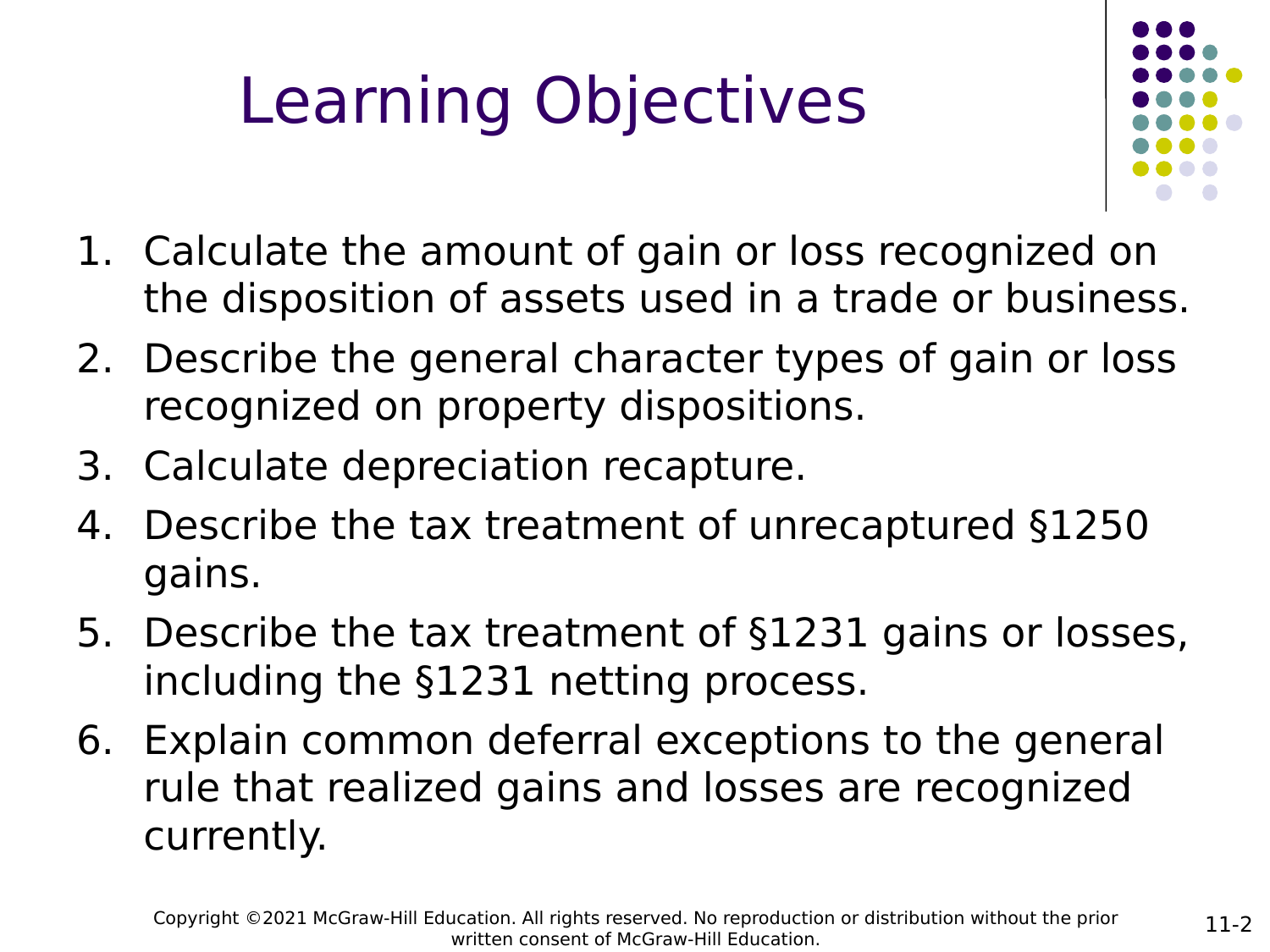

# Learning Objectives
Calculate the amount of gain or loss recognized on the disposition of assets used in a trade or business.
Describe the general character types of gain or loss recognized on property dispositions.
Calculate depreciation recapture.
Describe the tax treatment of unrecaptured §1250 gains.
Describe the tax treatment of §1231 gains or losses, including the §1231 netting process.
Explain common deferral exceptions to the general rule that realized gains and losses are recognized currently.
11-2